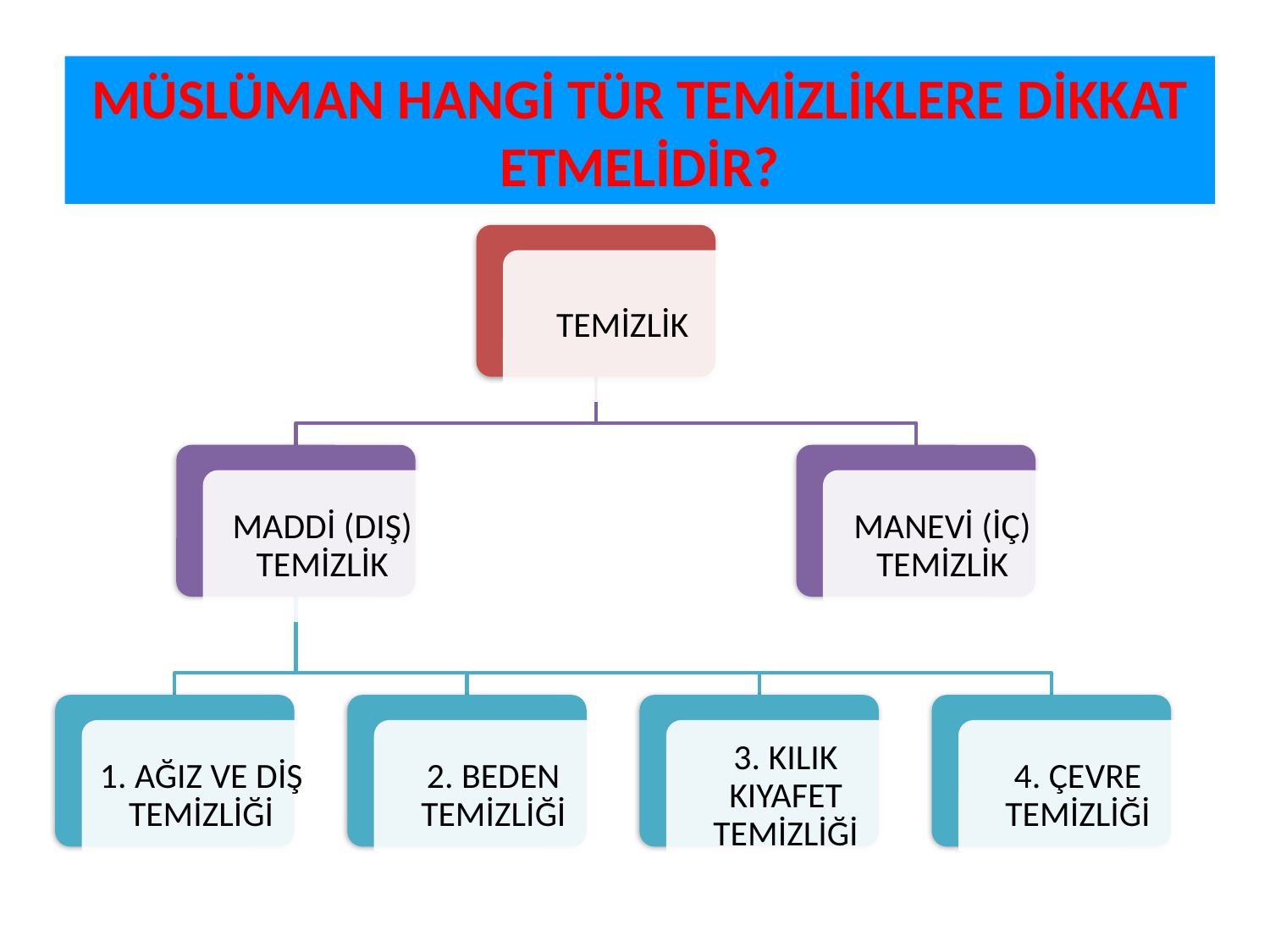

MÜSLÜMAN HANGİ TÜR TEMİZLİKLERE DİKKAT ETMELİDİR?
TEMİZLİK
MADDİ (DIŞ) TEMİZLİK
1. AĞIZ VE DİŞ TEMİZLİĞİ
2. BEDEN TEMİZLİĞİ
3. KILIK KIYAFET TEMİZLİĞİ
4. ÇEVRE TEMİZLİĞİ
MANEVİ (İÇ) TEMİZLİK